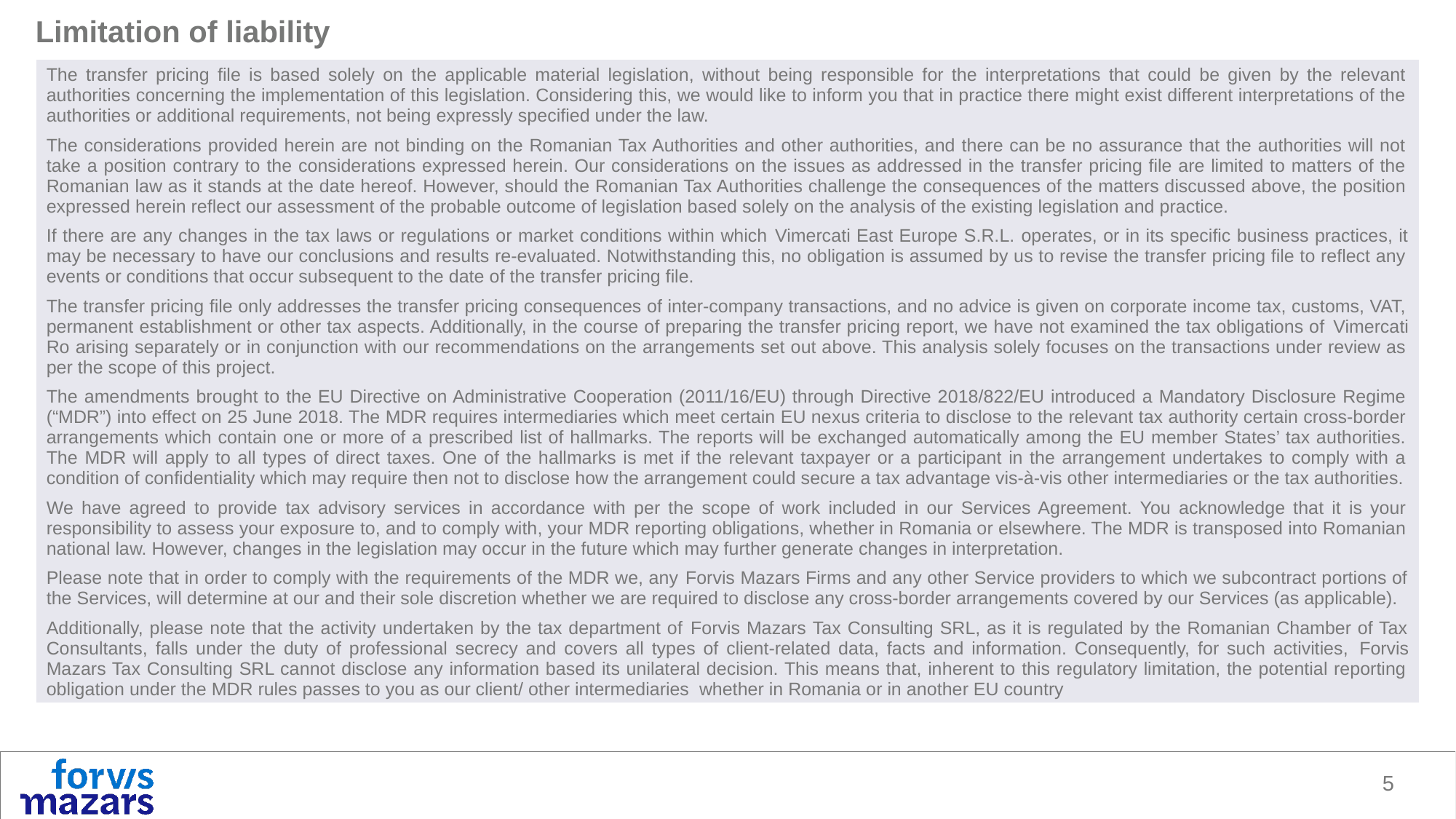

Limitation of liability
| The transfer pricing file is based solely on the applicable material legislation, without being responsible for the interpretations that could be given by the relevant authorities concerning the implementation of this legislation. Considering this, we would like to inform you that in practice there might exist different interpretations of the authorities or additional requirements, not being expressly specified under the law. The considerations provided herein are not binding on the Romanian Tax Authorities and other authorities, and there can be no assurance that the authorities will not take a position contrary to the considerations expressed herein. Our considerations on the issues as addressed in the transfer pricing file are limited to matters of the Romanian law as it stands at the date hereof. However, should the Romanian Tax Authorities challenge the consequences of the matters discussed above, the position expressed herein reflect our assessment of the probable outcome of legislation based solely on the analysis of the existing legislation and practice. If there are any changes in the tax laws or regulations or market conditions within which Vimercati East Europe S.R.L. operates, or in its specific business practices, it may be necessary to have our conclusions and results re-evaluated. Notwithstanding this, no obligation is assumed by us to revise the transfer pricing file to reflect any events or conditions that occur subsequent to the date of the transfer pricing file. The transfer pricing file only addresses the transfer pricing consequences of inter-company transactions, and no advice is given on corporate income tax, customs, VAT, permanent establishment or other tax aspects. Additionally, in the course of preparing the transfer pricing report, we have not examined the tax obligations of Vimercati Ro arising separately or in conjunction with our recommendations on the arrangements set out above. This analysis solely focuses on the transactions under review as per the scope of this project. The amendments brought to the EU Directive on Administrative Cooperation (2011/16/EU) through Directive 2018/822/EU introduced a Mandatory Disclosure Regime (“MDR”) into effect on 25 June 2018. The MDR requires intermediaries which meet certain EU nexus criteria to disclose to the relevant tax authority certain cross-border arrangements which contain one or more of a prescribed list of hallmarks. The reports will be exchanged automatically among the EU member States’ tax authorities. The MDR will apply to all types of direct taxes. One of the hallmarks is met if the relevant taxpayer or a participant in the arrangement undertakes to comply with a condition of confidentiality which may require then not to disclose how the arrangement could secure a tax advantage vis-à-vis other intermediaries or the tax authorities. We have agreed to provide tax advisory services in accordance with per the scope of work included in our Services Agreement. You acknowledge that it is your responsibility to assess your exposure to, and to comply with, your MDR reporting obligations, whether in Romania or elsewhere. The MDR is transposed into Romanian national law. However, changes in the legislation may occur in the future which may further generate changes in interpretation. Please note that in order to comply with the requirements of the MDR we, any Forvis Mazars Firms and any other Service providers to which we subcontract portions of the Services, will determine at our and their sole discretion whether we are required to disclose any cross-border arrangements covered by our Services (as applicable). Additionally, please note that the activity undertaken by the tax department of Forvis Mazars Tax Consulting SRL, as it is regulated by the Romanian Chamber of Tax Consultants, falls under the duty of professional secrecy and covers all types of client-related data, facts and information. Consequently, for such activities, Forvis Mazars Tax Consulting SRL cannot disclose any information based its unilateral decision. This means that, inherent to this regulatory limitation, the potential reporting obligation under the MDR rules passes to you as our client/ other intermediaries  whether in Romania or in another EU country |
| --- |
5